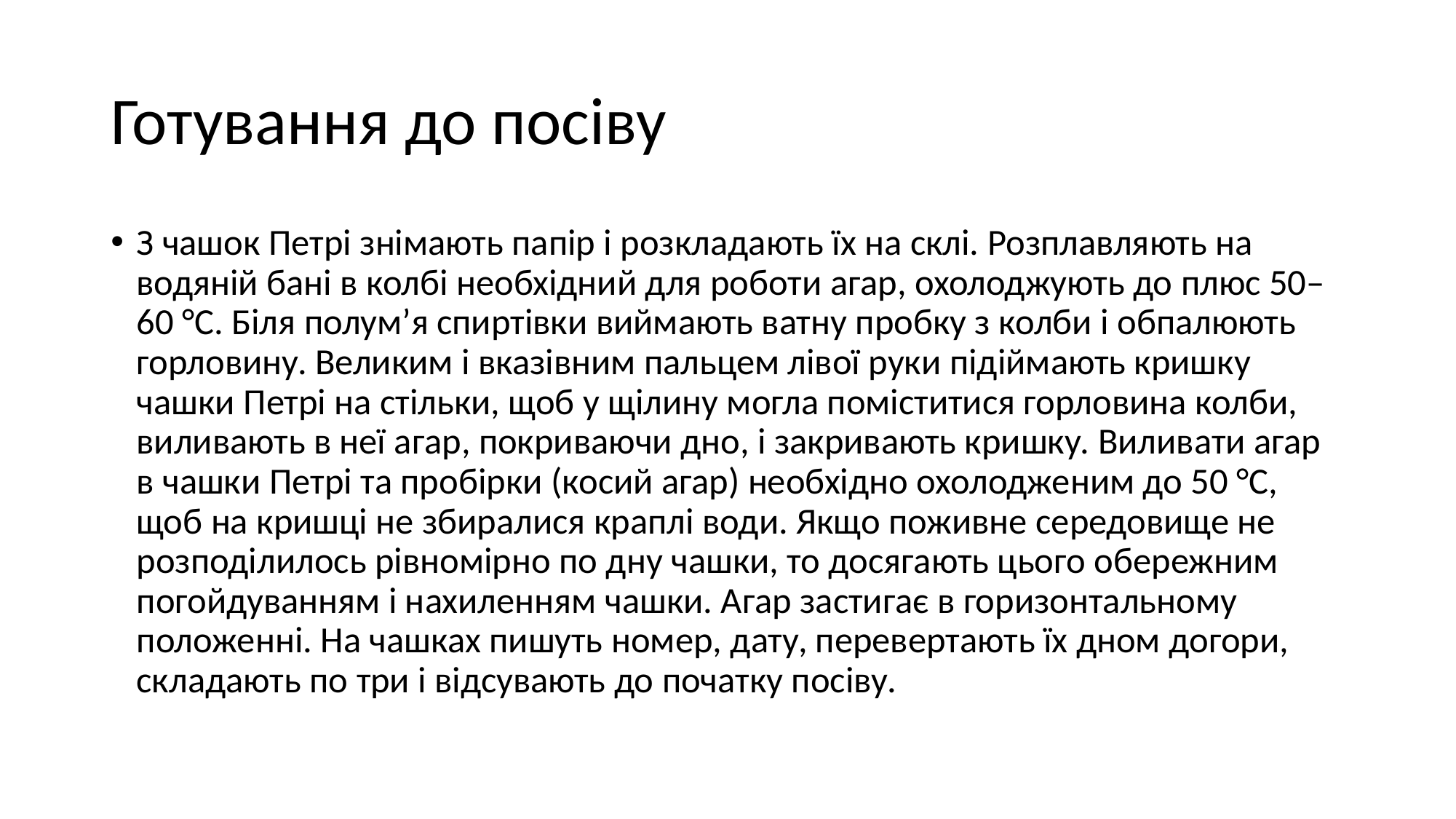

# Готування до посіву
З чашок Петрі знімають папір і розкладають їх на склі. Розплавляють на водяній бані в колбі необхідний для роботи агар, охолоджують до плюс 50–60 °С. Біля полум’я спиртівки виймають ватну пробку з колби і обпалюють горловину. Великим і вказівним пальцем лівої руки підіймають кришку чашки Петрі на стільки, щоб у щілину могла поміститися горловина колби, виливають в неї агар, покриваючи дно, і закривають кришку. Виливати агар в чашки Петрі та пробірки (косий агар) необхідно охолодженим до 50 °С, щоб на кришці не збиралися краплі води. Якщо поживне середовище не розподілилось рівномірно по дну чашки, то досягають цього обережним погойдуванням і нахиленням чашки. Агар застигає в горизонтальному положенні. На чашках пишуть номер, дату, перевертають їх дном догори, складають по три і відсувають до початку посіву.